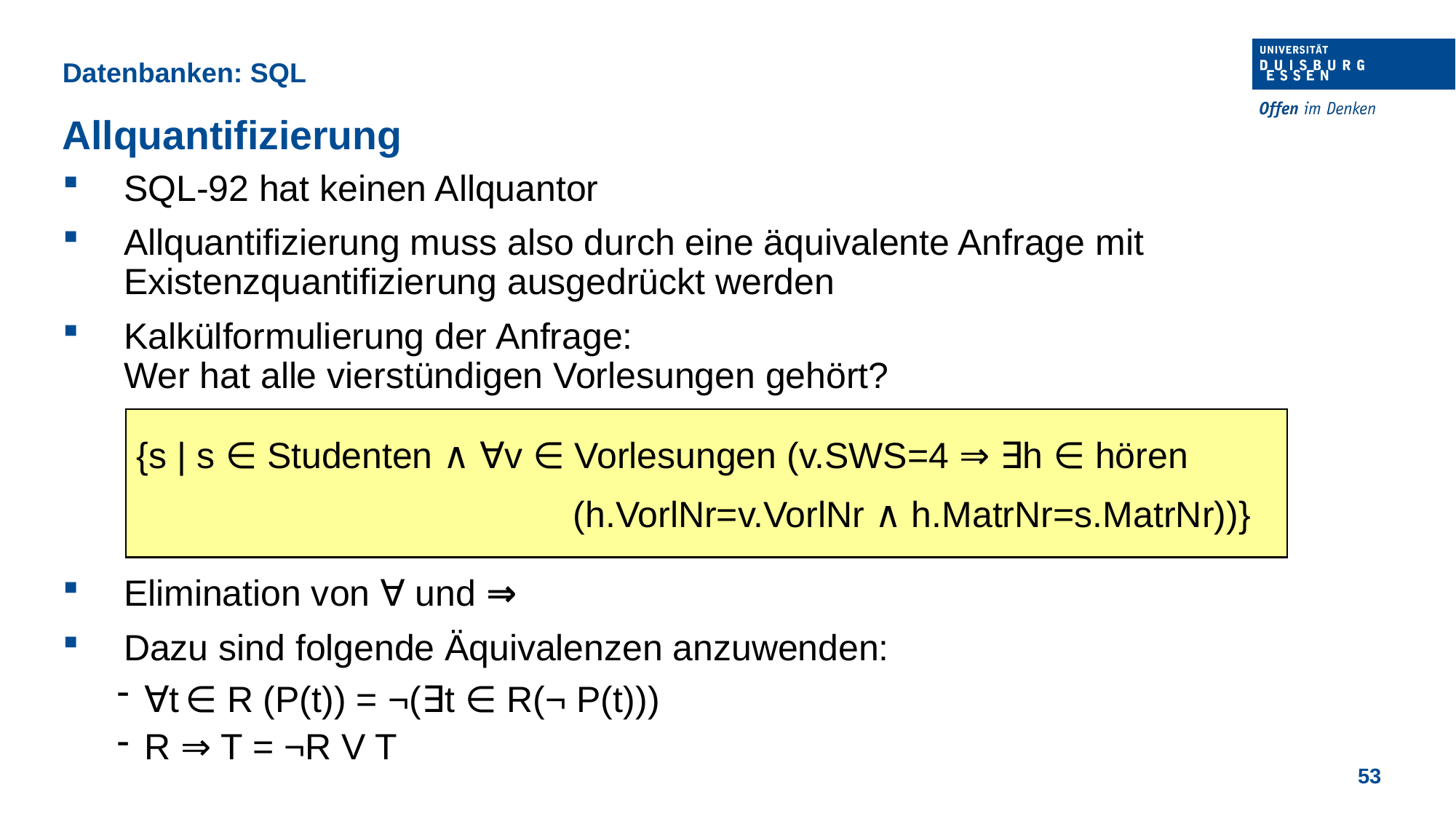

Datenbanken: SQL
Allquantifizierung
SQL-92 hat keinen Allquantor
Allquantifizierung muss also durch eine äquivalente Anfrage mit Existenzquantifizierung ausgedrückt werden
Kalkülformulierung der Anfrage:
Wer hat alle vierstündigen Vorlesungen gehört?

Elimination von ∀ und ⇒
Dazu sind folgende Äquivalenzen anzuwenden:
∀t ∈ R (P(t)) = ¬(∃t ∈ R(¬ P(t)))
R ⇒ T = ¬R V T
{s | s ∈ Studenten ∧ ∀v ∈ Vorlesungen (v.SWS=4 ⇒ ∃h ∈ hören
				(h.VorlNr=v.VorlNr ∧ h.MatrNr=s.MatrNr))}
53